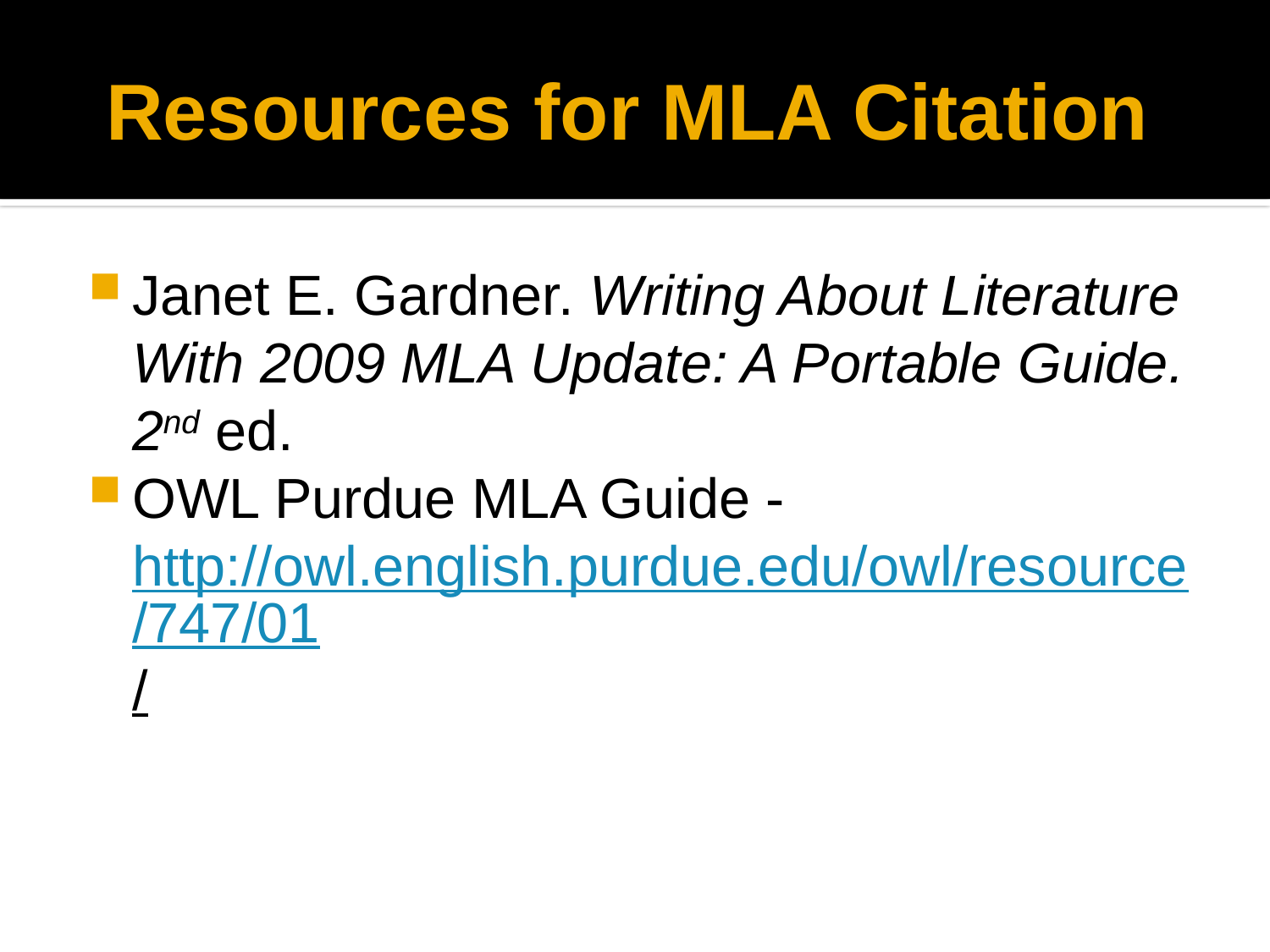

# Resources for MLA Citation
Janet E. Gardner. Writing About Literature With 2009 MLA Update: A Portable Guide. 2nd ed.
OWL Purdue MLA Guide - http://owl.english.purdue.edu/owl/resource/747/01/